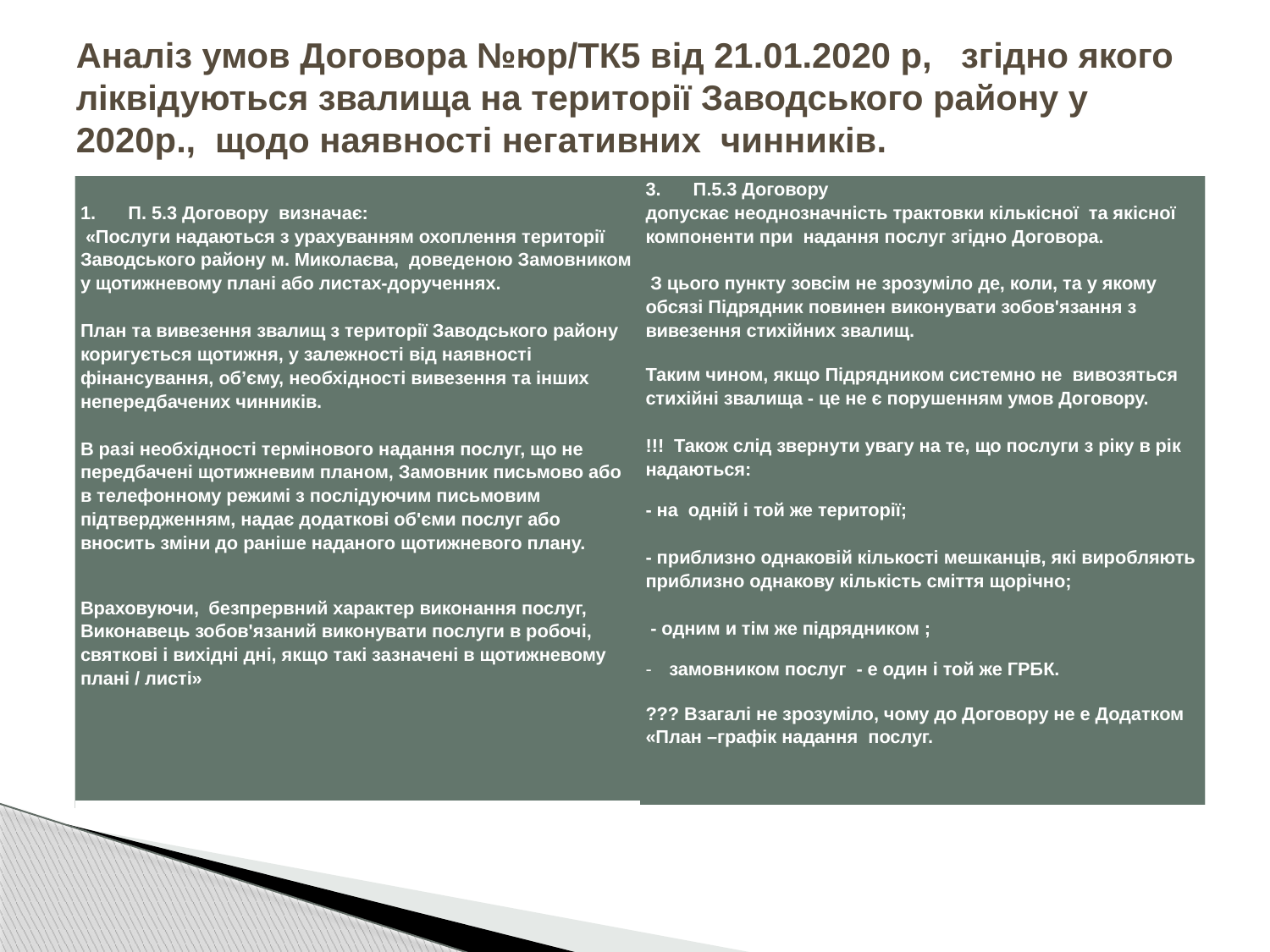

# Аналіз умов Договора №юр/ТК5 від 21.01.2020 р,   згідно якого ліквідуються звалища на території Заводського району у 2020р.,  щодо наявності негативних  чинників.
| П. 5.3 Договору визначає: «Послуги надаються з урахуванням охоплення території Заводського району м. Миколаєва, доведеною Замовником у щотижневому плані або листах-дорученнях.   План та вивезення звалищ з території Заводського району коригується щотижня, у залежності від наявності фінансування, об’єму, необхідності вивезення та інших непередбачених чинників.   В разі необхідності термінового надання послуг, що не передбачені щотижневим планом, Замовник письмово або в телефонному режимі з послідуючим письмовим підтвердженням, надає додаткові об'єми послуг або вносить зміни до раніше наданого щотижневого плану.   Враховуючи, безпрервний характер виконання послуг, Виконавець зобов'язаний виконувати послуги в робочі, святкові і вихідні дні, якщо такі зазначені в щотижневому плані / листі» | П.5.3 Договору допускає неоднозначність трактовки кількісної та якісної компоненти при надання послуг згідно Договора.   З цього пункту зовсім не зрозуміло де, коли, та у якому обсязі Підрядник повинен виконувати зобов'язання з вивезення стихійних звалищ. Таким чином, якщо Підрядником системно не вивозяться стихійні звалища - це не є порушенням умов Договору.   !!! Також слід звернути увагу на те, що послуги з ріку в рік надаються: - на одній і той же території;   - приблизно однаковій кількості мешканців, які виробляють приблизно однакову кількість сміття щорічно;   - одним и тім же підрядником ; замовником послуг - е один і той же ГРБК. ??? Взагалі не зрозуміло, чому до Договору не е Додатком «План –графік надання послуг. |
| --- | --- |